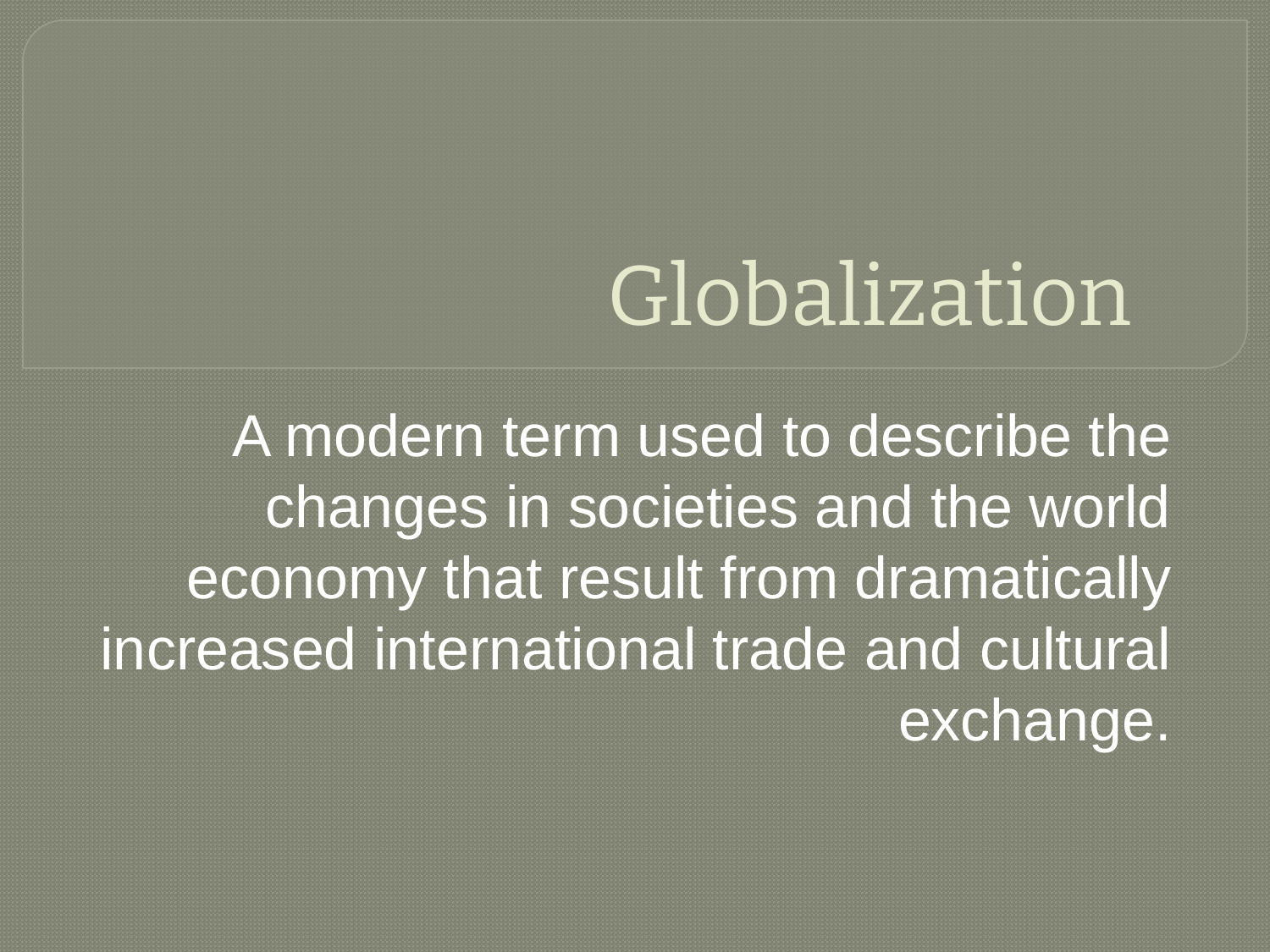

# Globalization
A modern term used to describe the changes in societies and the world economy that result from dramatically increased international trade and cultural exchange.